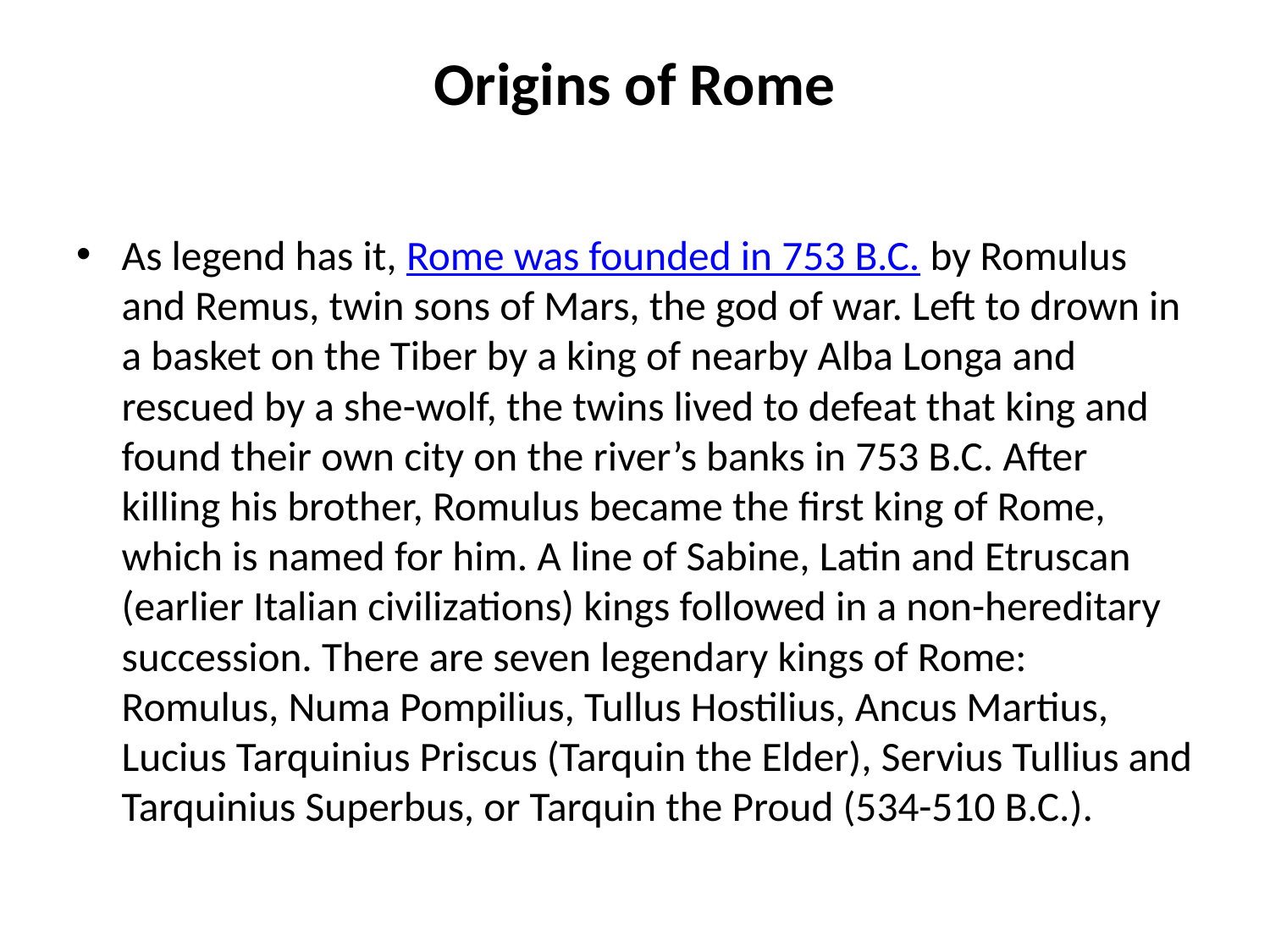

# Origins of Rome
As legend has it, Rome was founded in 753 B.C. by Romulus and Remus, twin sons of Mars, the god of war. Left to drown in a basket on the Tiber by a king of nearby Alba Longa and rescued by a she-wolf, the twins lived to defeat that king and found their own city on the river’s banks in 753 B.C. After killing his brother, Romulus became the first king of Rome, which is named for him. A line of Sabine, Latin and Etruscan (earlier Italian civilizations) kings followed in a non-hereditary succession. There are seven legendary kings of Rome: Romulus, Numa Pompilius, Tullus Hostilius, Ancus Martius, Lucius Tarquinius Priscus (Tarquin the Elder), Servius Tullius and Tarquinius Superbus, or Tarquin the Proud (534-510 B.C.).